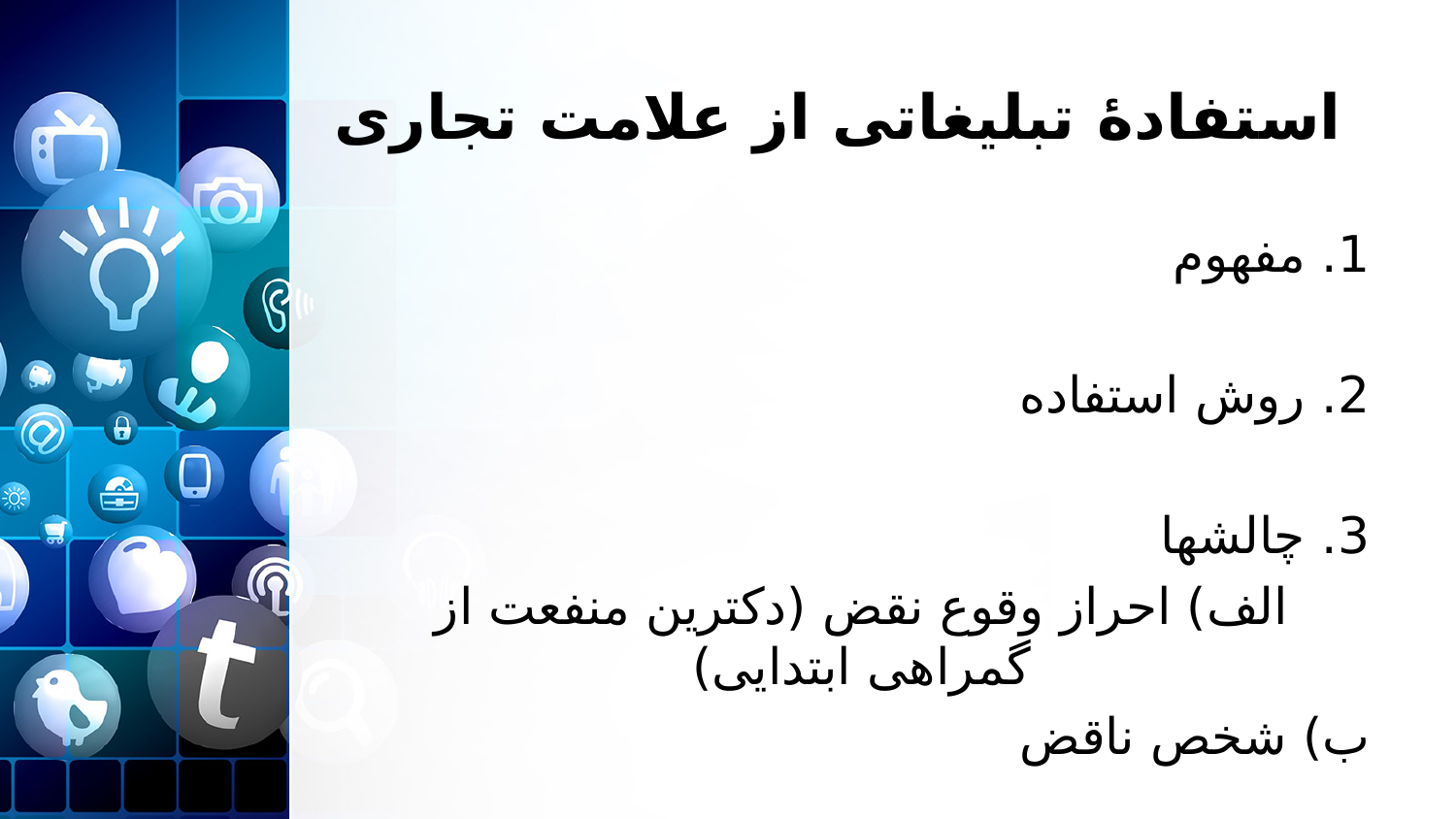

# استفادۀ تبلیغاتی از علامت تجاری
1. مفهوم

2. روش استفاده

3. چالشها
الف) احراز وقوع نقض (دکترین منفعت از گمراهی ابتدایی)
ب) شخص ناقض